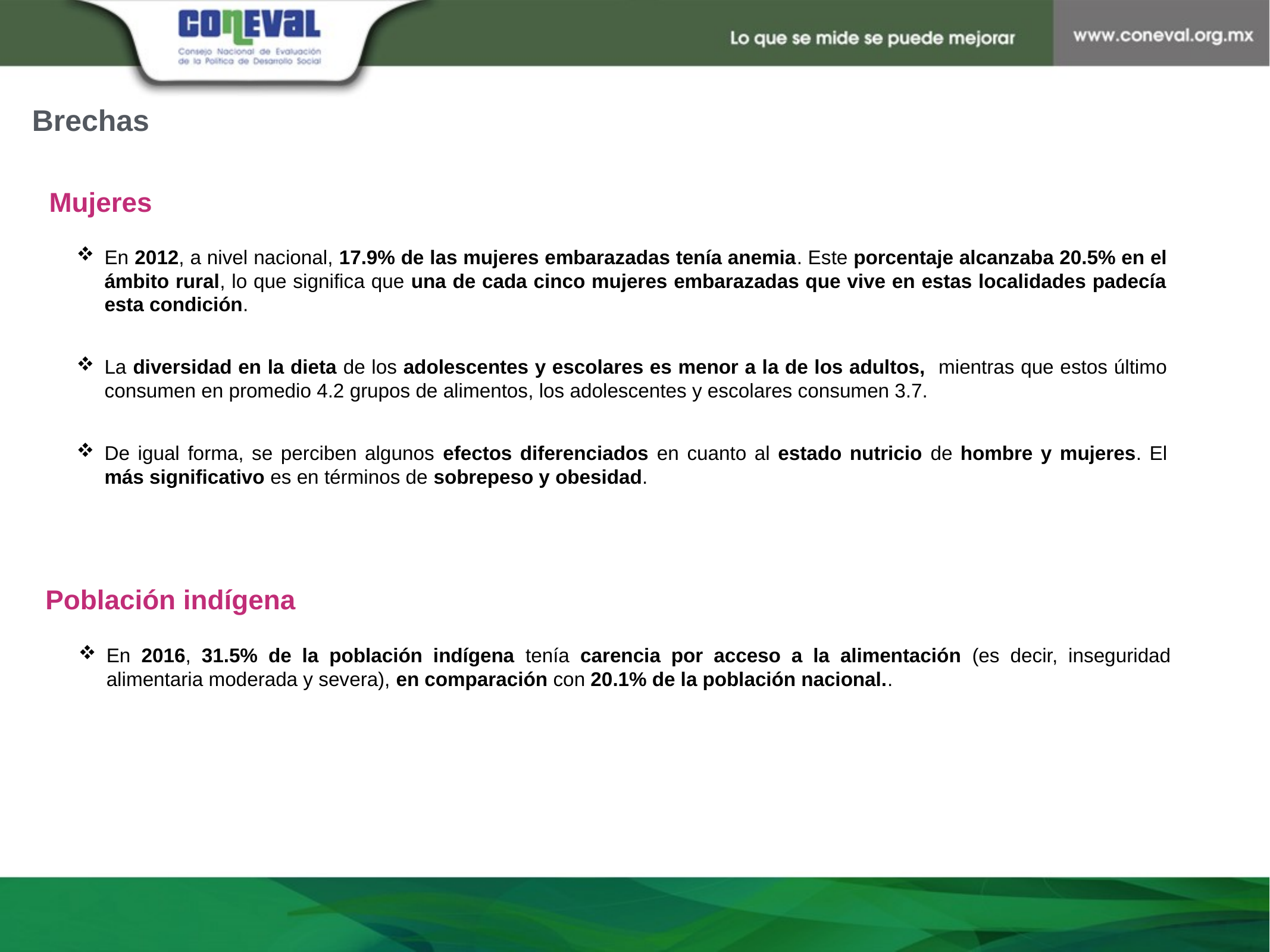

Brechas
Mujeres

En 2012, a nivel nacional, 17.9% de las mujeres embarazadas tenía anemia. Este porcentaje alcanzaba 20.5% en el ámbito rural, lo que significa que una de cada cinco mujeres embarazadas que vive en estas localidades padecía esta condición.

La diversidad en la dieta de los adolescentes y escolares es menor a la de los adultos,  mientras que estos último consumen en promedio 4.2 grupos de alimentos, los adolescentes y escolares consumen 3.7.

De igual forma, se perciben algunos efectos diferenciados en cuanto al estado nutricio de hombre y mujeres. El más significativo es en términos de sobrepeso y obesidad.

Población indígena
En 2016, 31.5% de la población indígena tenía carencia por acceso a la alimentación (es decir, inseguridad alimentaria moderada y severa), en comparación con 20.1% de la población nacional..